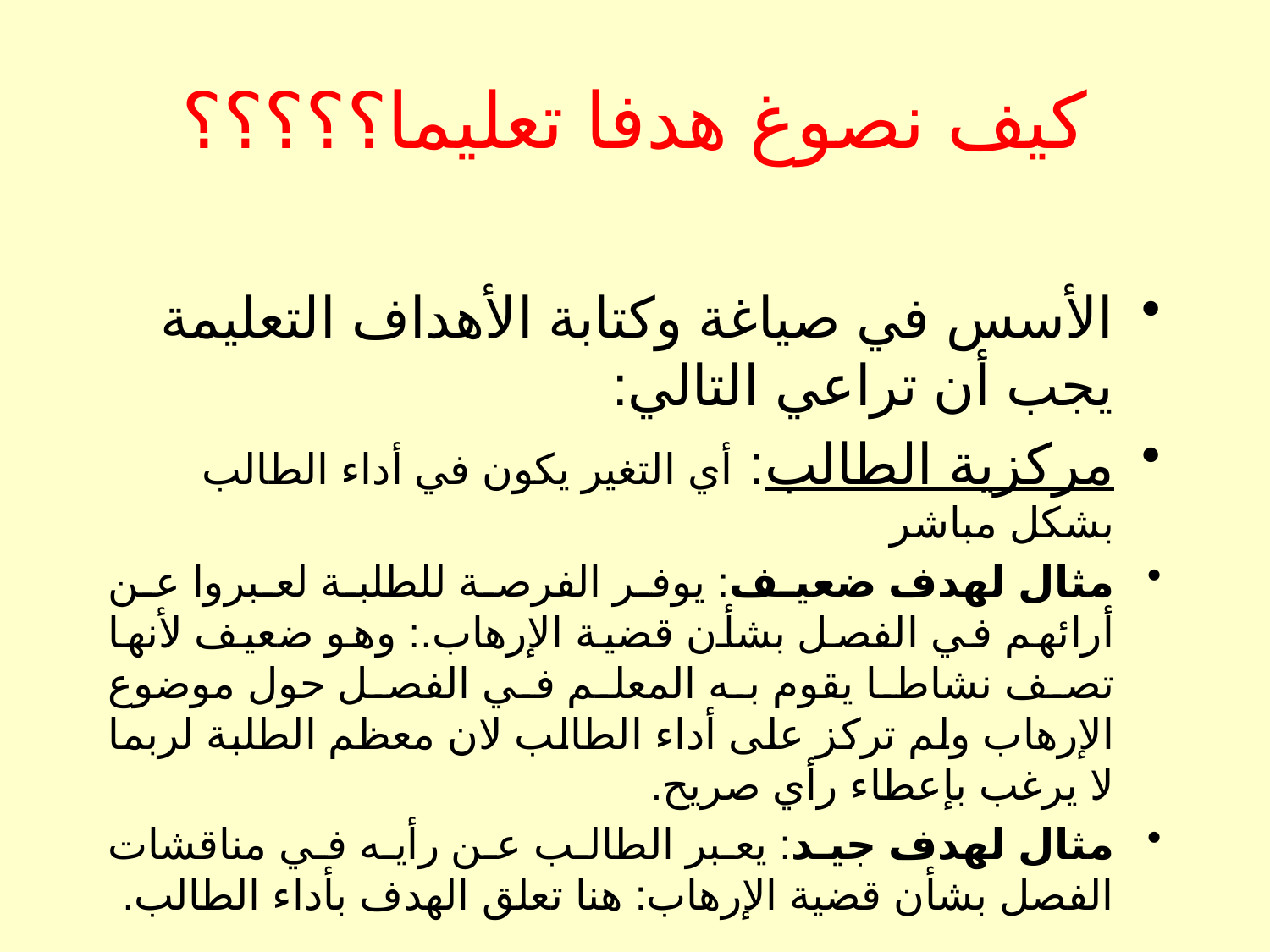

# كيف نصوغ هدفا تعليما؟؟؟؟؟
الأسس في صياغة وكتابة الأهداف التعليمة يجب أن تراعي التالي:
مركزية الطالب: أي التغير يكون في أداء الطالب بشكل مباشر
مثال لهدف ضعيف: يوفر الفرصة للطلبة لعبروا عن أرائهم في الفصل بشأن قضية الإرهاب.: وهو ضعيف لأنها تصف نشاطا يقوم به المعلم في الفصل حول موضوع الإرهاب ولم تركز على أداء الطالب لان معظم الطلبة لربما لا يرغب بإعطاء رأي صريح.
مثال لهدف جيد: يعبر الطالب عن رأيه في مناقشات الفصل بشأن قضية الإرهاب: هنا تعلق الهدف بأداء الطالب.